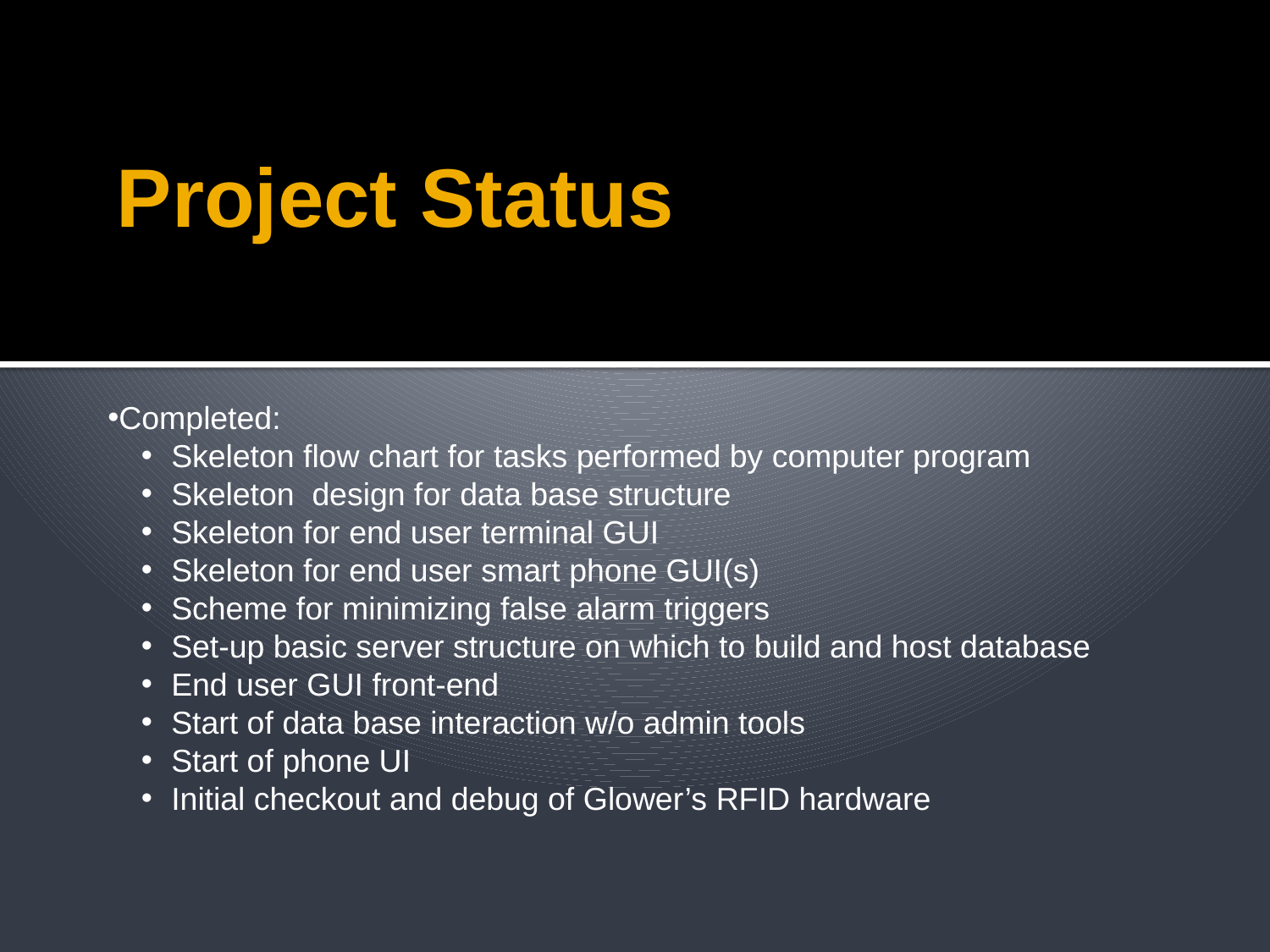

# Project Status
Completed:
Skeleton flow chart for tasks performed by computer program
Skeleton  design for data base structure
Skeleton for end user terminal GUI
Skeleton for end user smart phone GUI(s)
Scheme for minimizing false alarm triggers
Set-up basic server structure on which to build and host database
End user GUI front-end
Start of data base interaction w/o admin tools
Start of phone UI
Initial checkout and debug of Glower’s RFID hardware